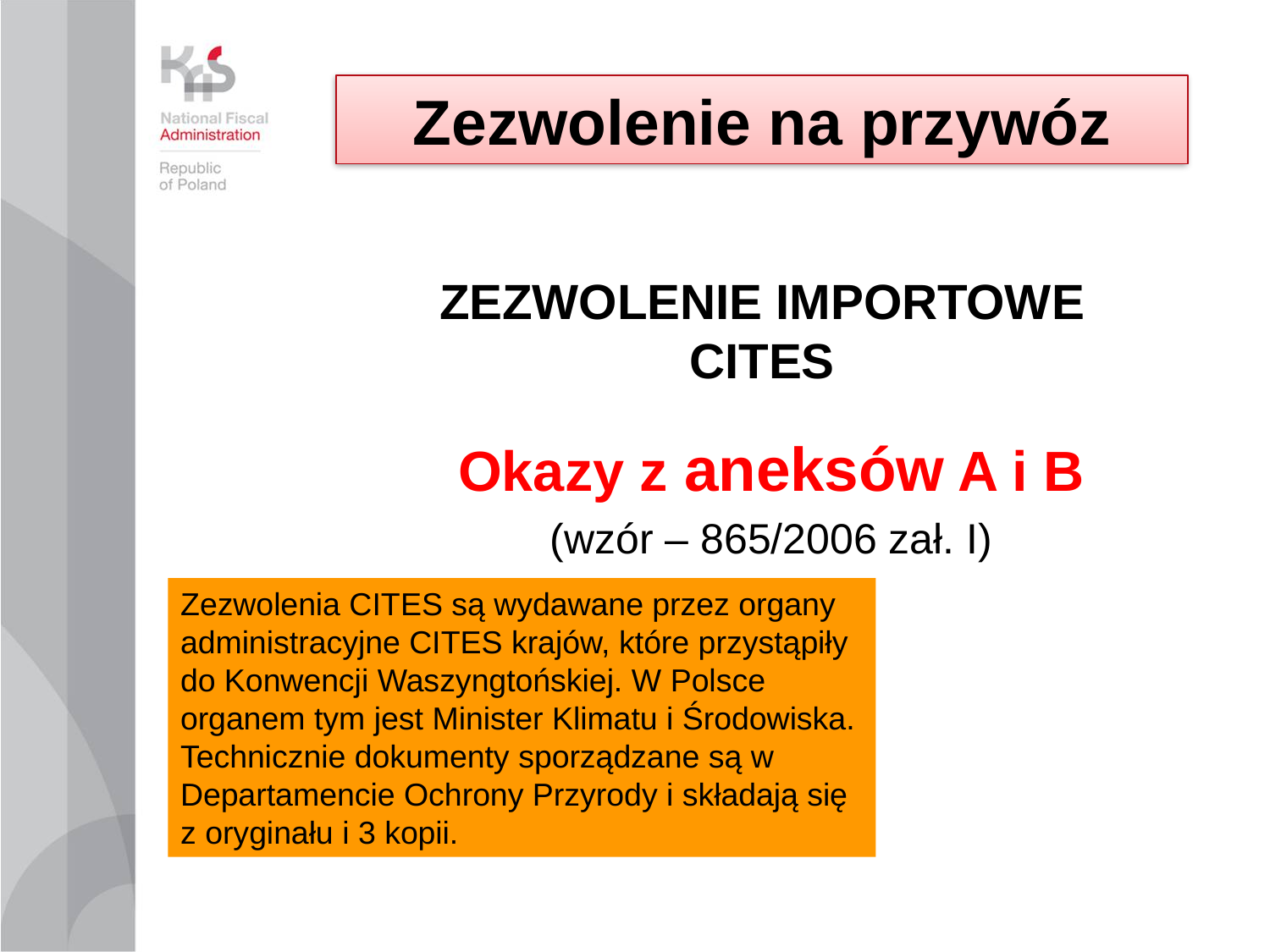

Zezwolenie na przywóz
ZEZWOLENIE IMPORTOWE
CITES
Okazy z aneksów A i B
(wzór – 865/2006 zał. I)

Zezwolenia CITES są wydawane przez organy administracyjne CITES krajów, które przystąpiły do Konwencji Waszyngtońskiej. W Polsce organem tym jest Minister Klimatu i Środowiska. Technicznie dokumenty sporządzane są w Departamencie Ochrony Przyrody i składają się z oryginału i 3 kopii.